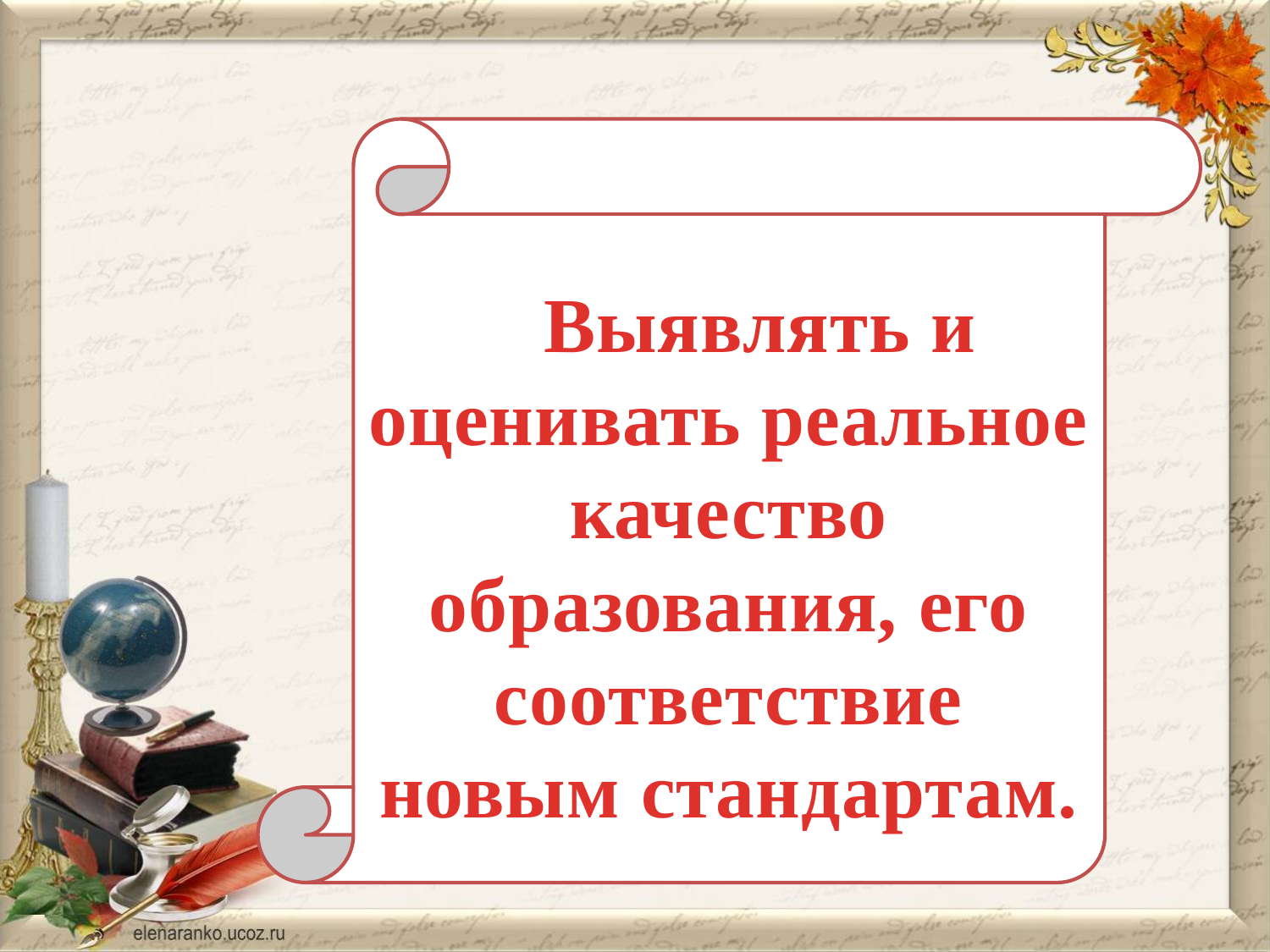

#

Выявлять и оценивать реальное качество образования, его соответствие новым стандартам.